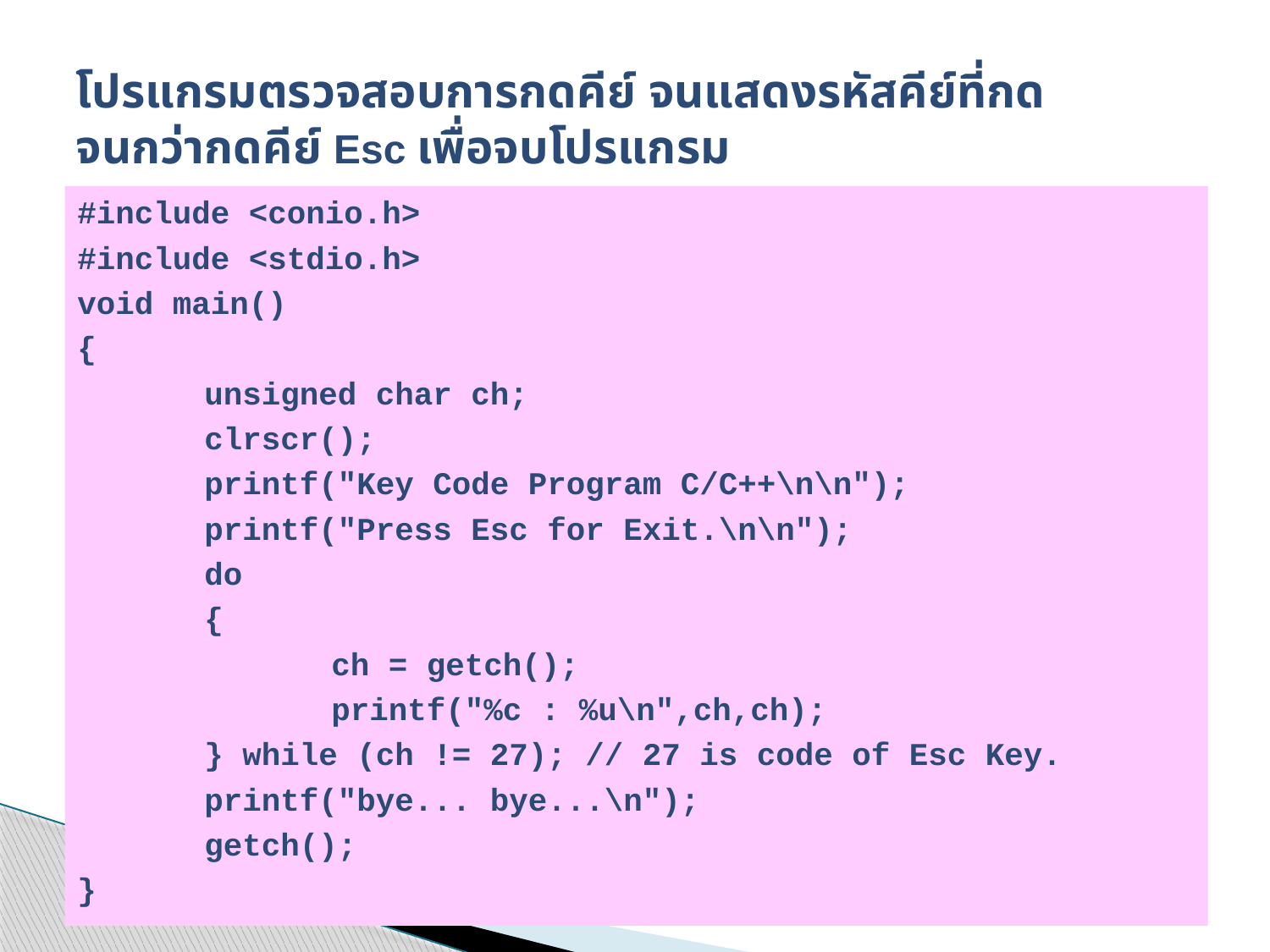

# โปรแกรมตรวจสอบการกดคีย์ จนแสดงรหัสคีย์ที่กด จนกว่ากดคีย์ Esc เพื่อจบโปรแกรม
#include <conio.h>
#include <stdio.h>
void main()
{
	unsigned char ch;
	clrscr();
	printf("Key Code Program C/C++\n\n");
	printf("Press Esc for Exit.\n\n");
	do
	{
		ch = getch();
		printf("%c : %u\n",ch,ch);
	} while (ch != 27); // 27 is code of Esc Key.
	printf("bye... bye...\n");
	getch();
}